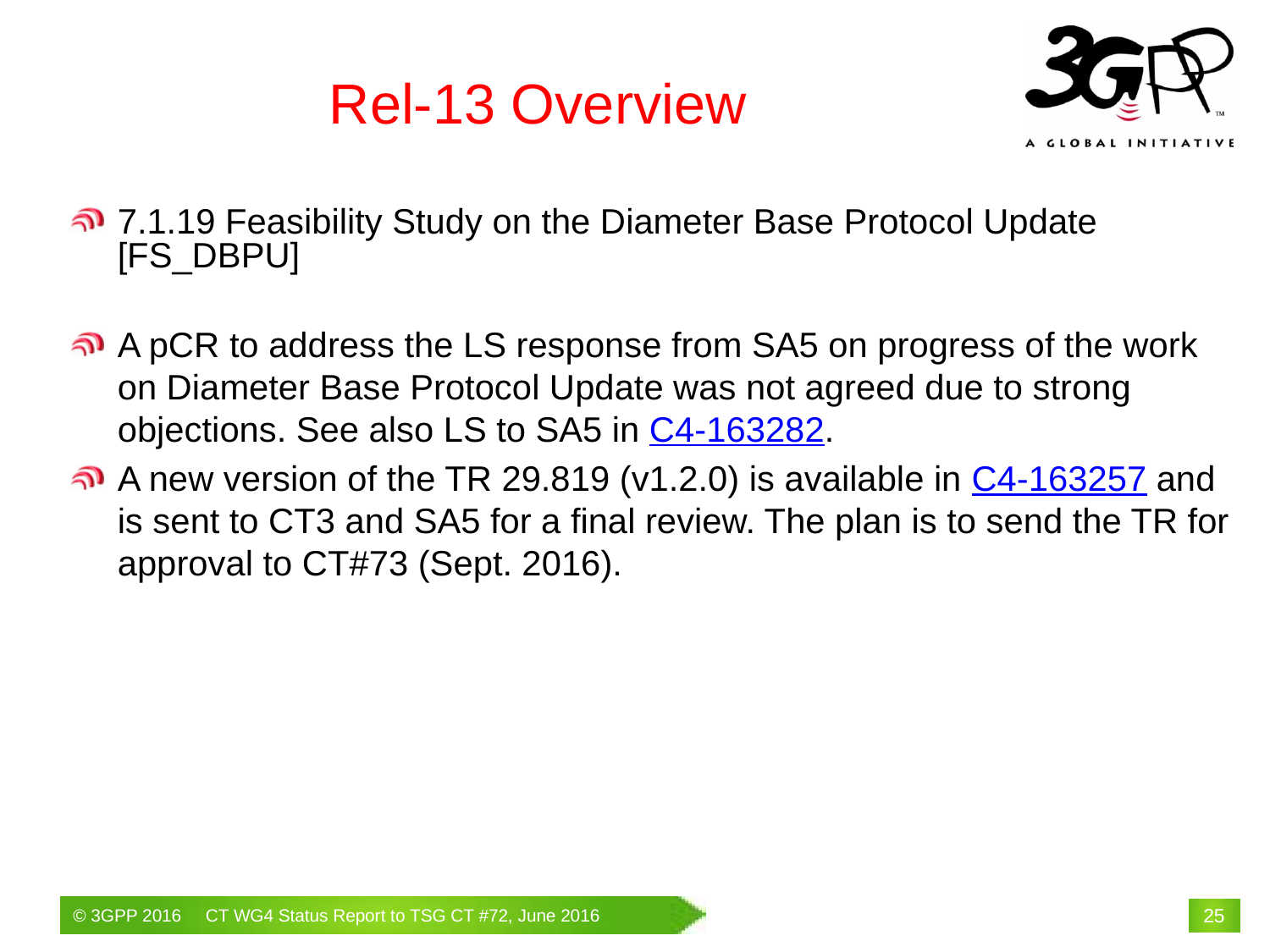

# Rel-13 Overview
7.1.19 Feasibility Study on the Diameter Base Protocol Update [FS_DBPU]

A pCR to address the LS response from SA5 on progress of the work on Diameter Base Protocol Update was not agreed due to strong objections. See also LS to SA5 in C4-163282.
A new version of the TR 29.819 (v1.2.0) is available in C4-163257 and is sent to CT3 and SA5 for a final review. The plan is to send the TR for approval to CT#73 (Sept. 2016).